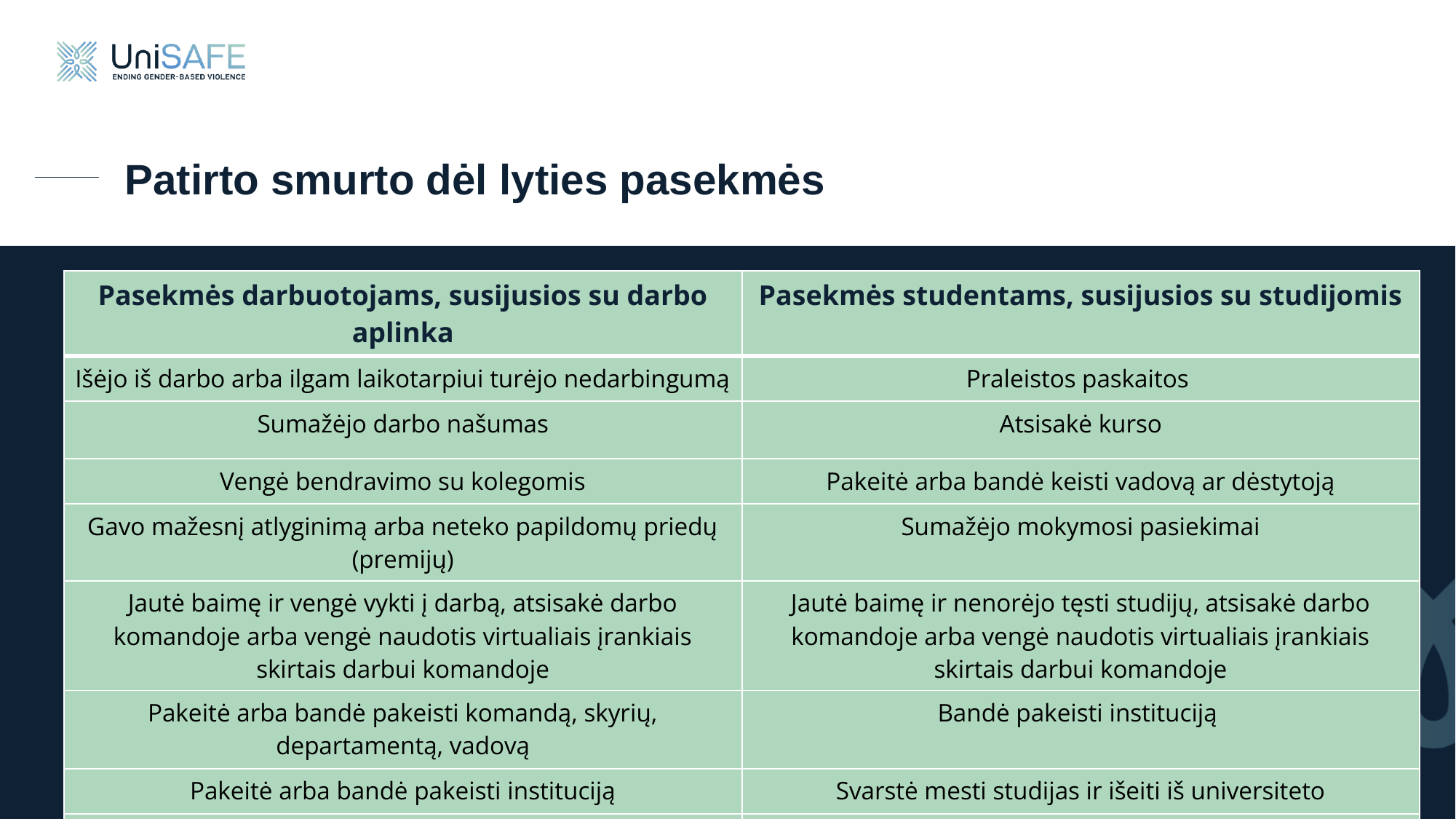

# Patirto smurto dėl lyties pasekmės
| Pasekmės darbuotojams, susijusios su darbo aplinka | Pasekmės studentams, susijusios su studijomis |
| --- | --- |
| Išėjo iš darbo arba ilgam laikotarpiui turėjo nedarbingumą | Praleistos paskaitos |
| Sumažėjo darbo našumas | Atsisakė kurso |
| Vengė bendravimo su kolegomis | Pakeitė arba bandė keisti vadovą ar dėstytoją |
| Gavo mažesnį atlyginimą arba neteko papildomų priedų (premijų) | Sumažėjo mokymosi pasiekimai |
| Jautė baimę ir vengė vykti į darbą, atsisakė darbo komandoje arba vengė naudotis virtualiais įrankiais skirtais darbui komandoje | Jautė baimę ir nenorėjo tęsti studijų, atsisakė darbo komandoje arba vengė naudotis virtualiais įrankiais skirtais darbui komandoje |
| Pakeitė arba bandė pakeisti komandą, skyrių, departamentą, vadovą | Bandė pakeisti instituciją |
| Pakeitė arba bandė pakeisti instituciją | Svarstė mesti studijas ir išeiti iš universiteto |
| Svarstė išeiti iš akademinio sektoriaus | Jautė nepasitenkinimą studijomis |
| Jautė nepasitenkinimą darbu | Nusprendė nebesiekti aukštojo išsilavinimo universitete |